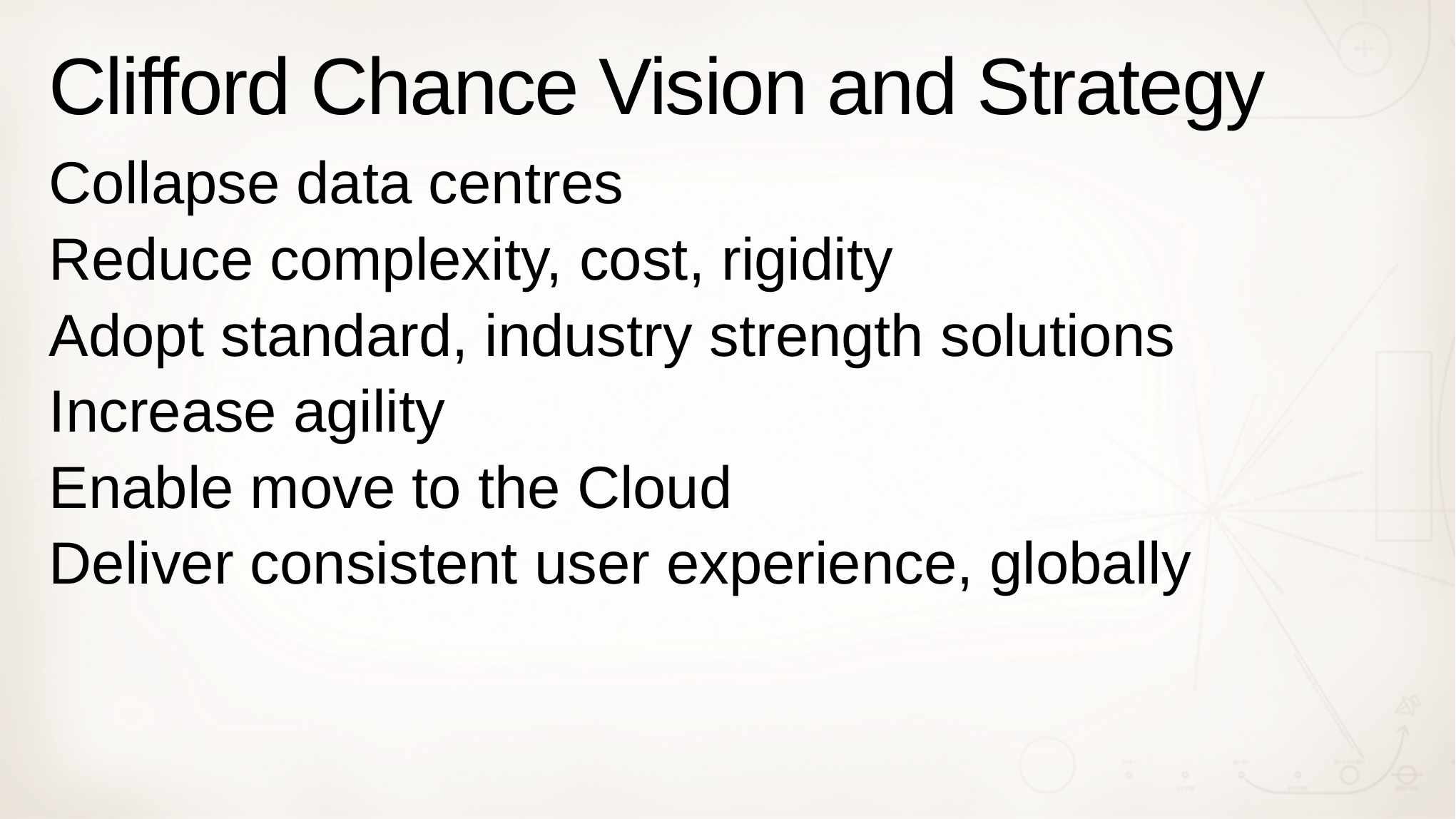

# Clifford Chance Vision and Strategy
Collapse data centres
Reduce complexity, cost, rigidity
Adopt standard, industry strength solutions
Increase agility
Enable move to the Cloud
Deliver consistent user experience, globally